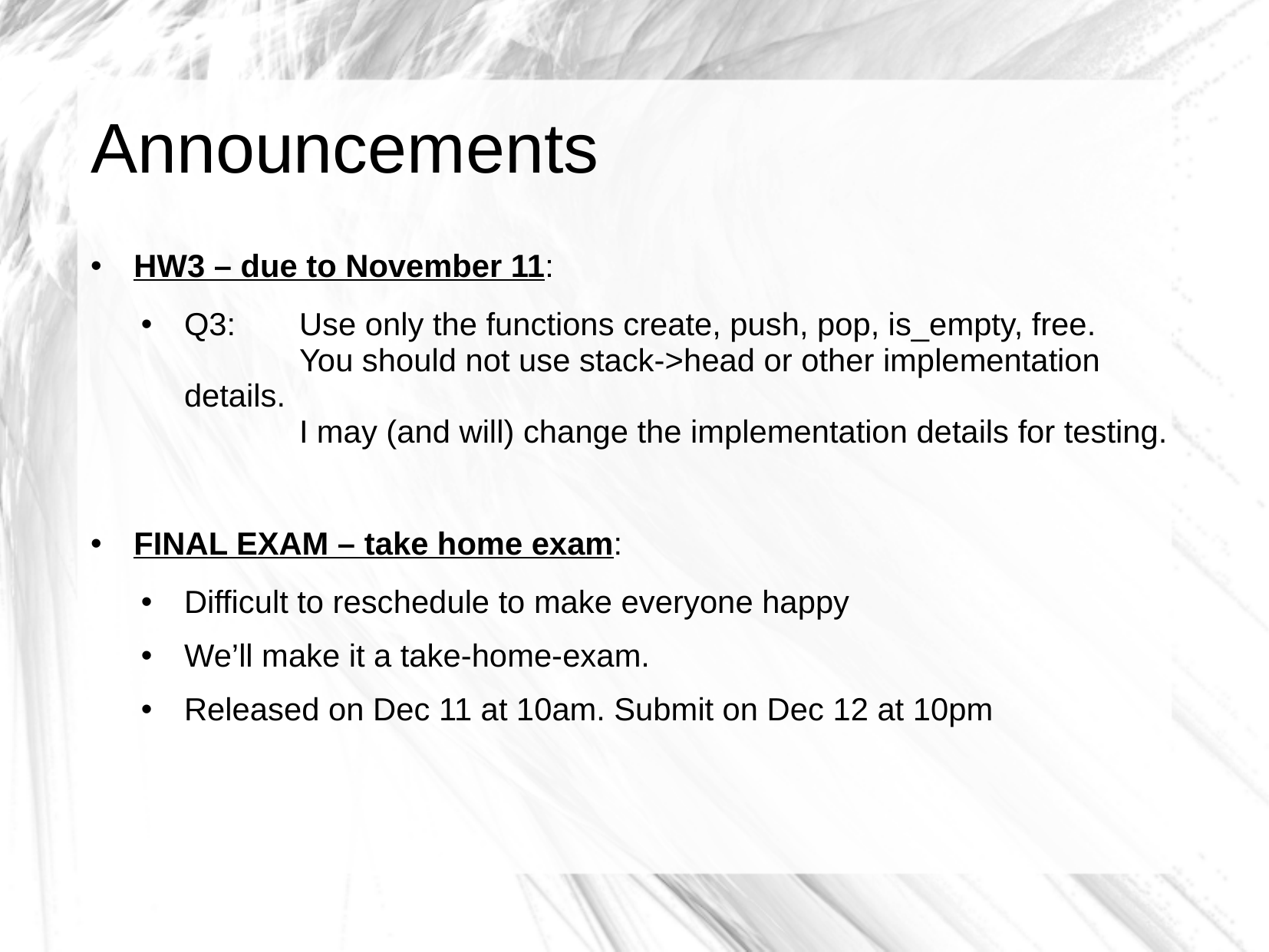

Announcements
HW3 – due to November 11:
Q3: 	Use only the functions create, push, pop, is_empty, free.
	You should not use stack->head or other implementation details.
	I may (and will) change the implementation details for testing.

FINAL EXAM – take home exam:
Difficult to reschedule to make everyone happy
We’ll make it a take-home-exam.
Released on Dec 11 at 10am. Submit on Dec 12 at 10pm